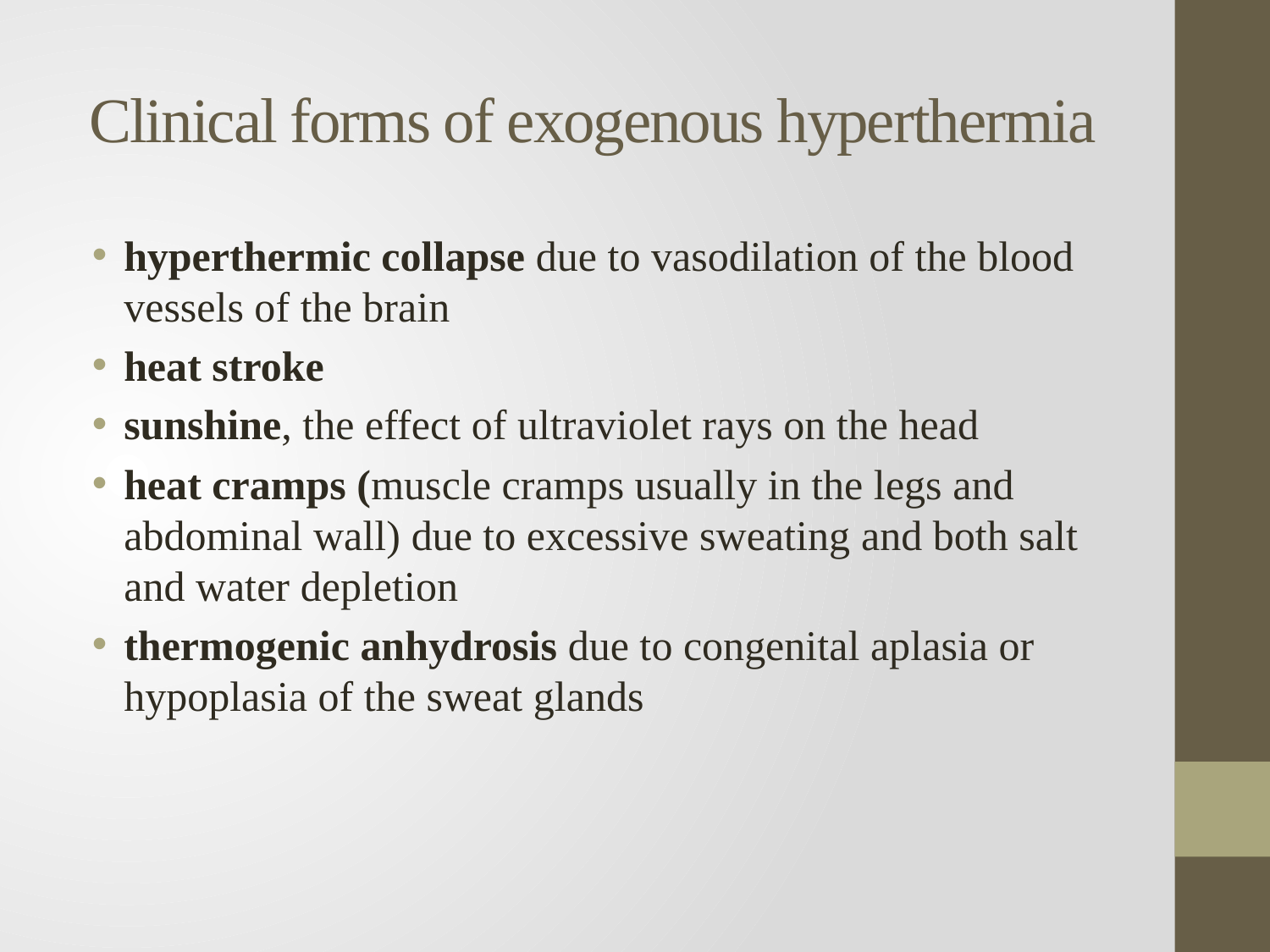

# Clinical forms of exogenous hyperthermia
hyperthermic collapse due to vasodilation of the blood vessels of the brain
heat stroke
sunshine, the effect of ultraviolet rays on the head
heat cramps (muscle cramps usually in the legs and abdominal wall) due to excessive sweating and both salt and water depletion
thermogenic anhydrosis due to congenital aplasia or hypoplasia of the sweat glands